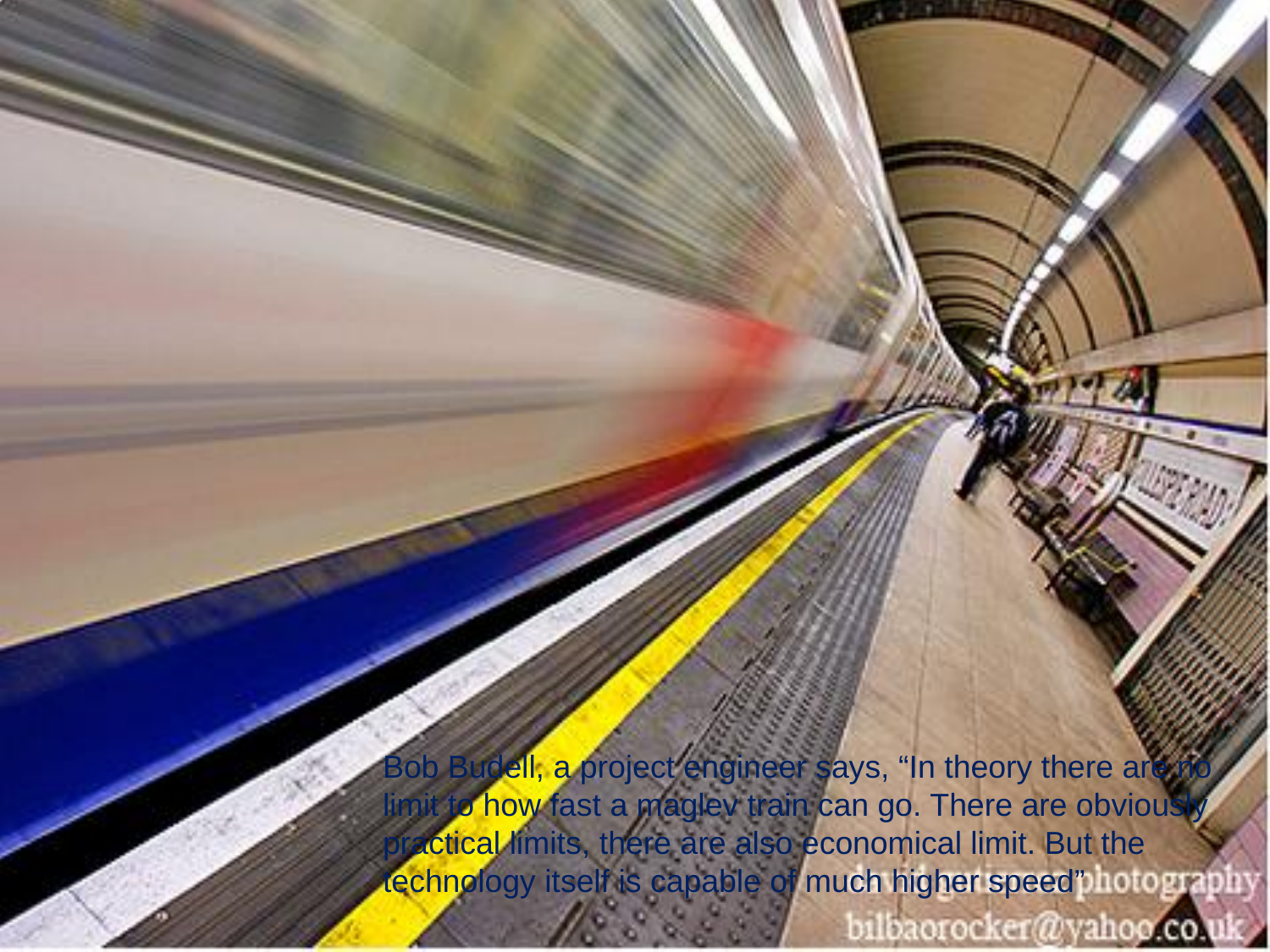

#
Bob Budell, a project engineer says, “In theory there are no limit to how fast a maglev train can go. There are obviously practical limits, there are also economical limit. But the technology itself is capable of much higher speed”